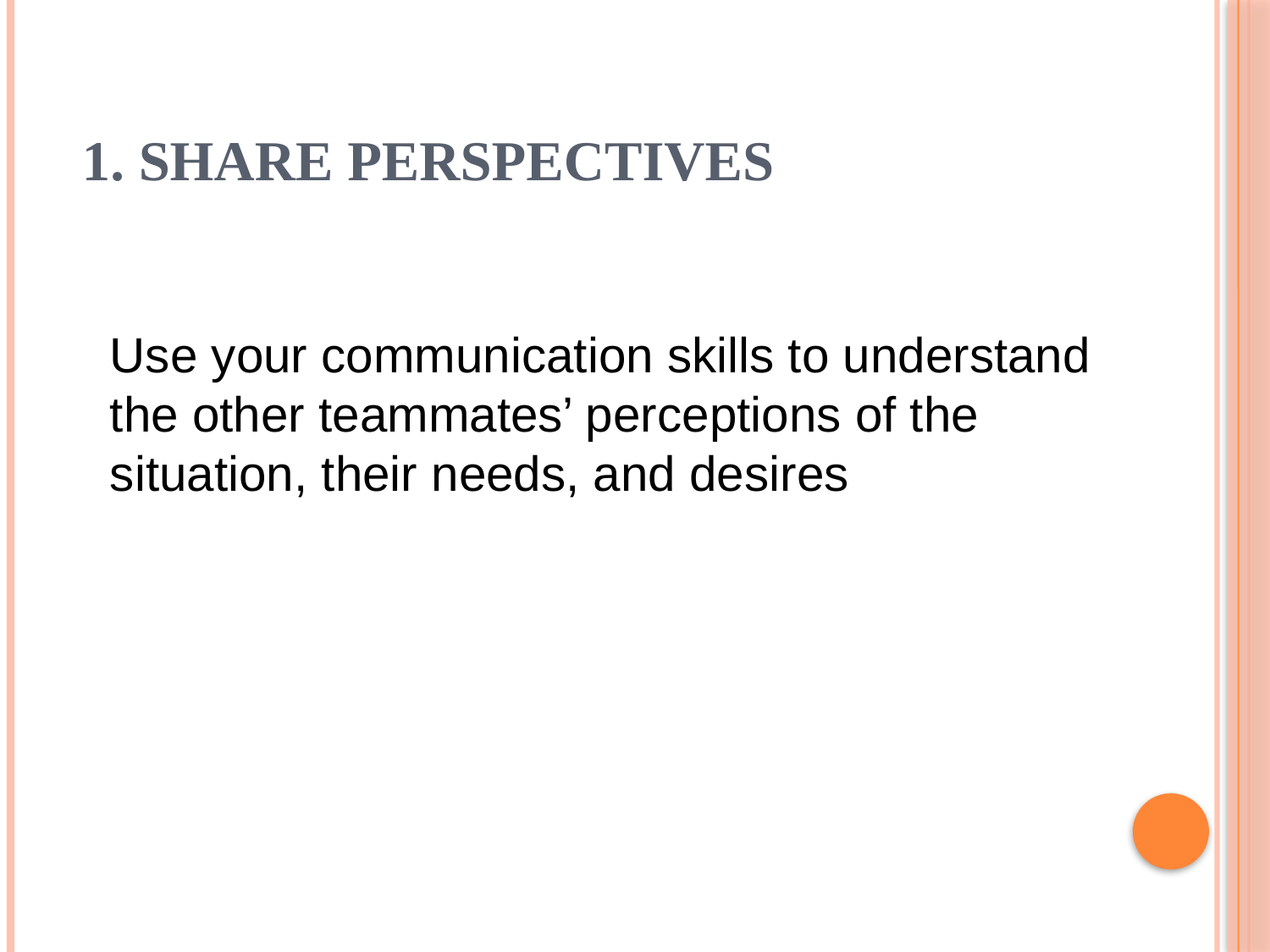

# 1. Share Perspectives
Use your communication skills to understand the other teammates’ perceptions of the situation, their needs, and desires